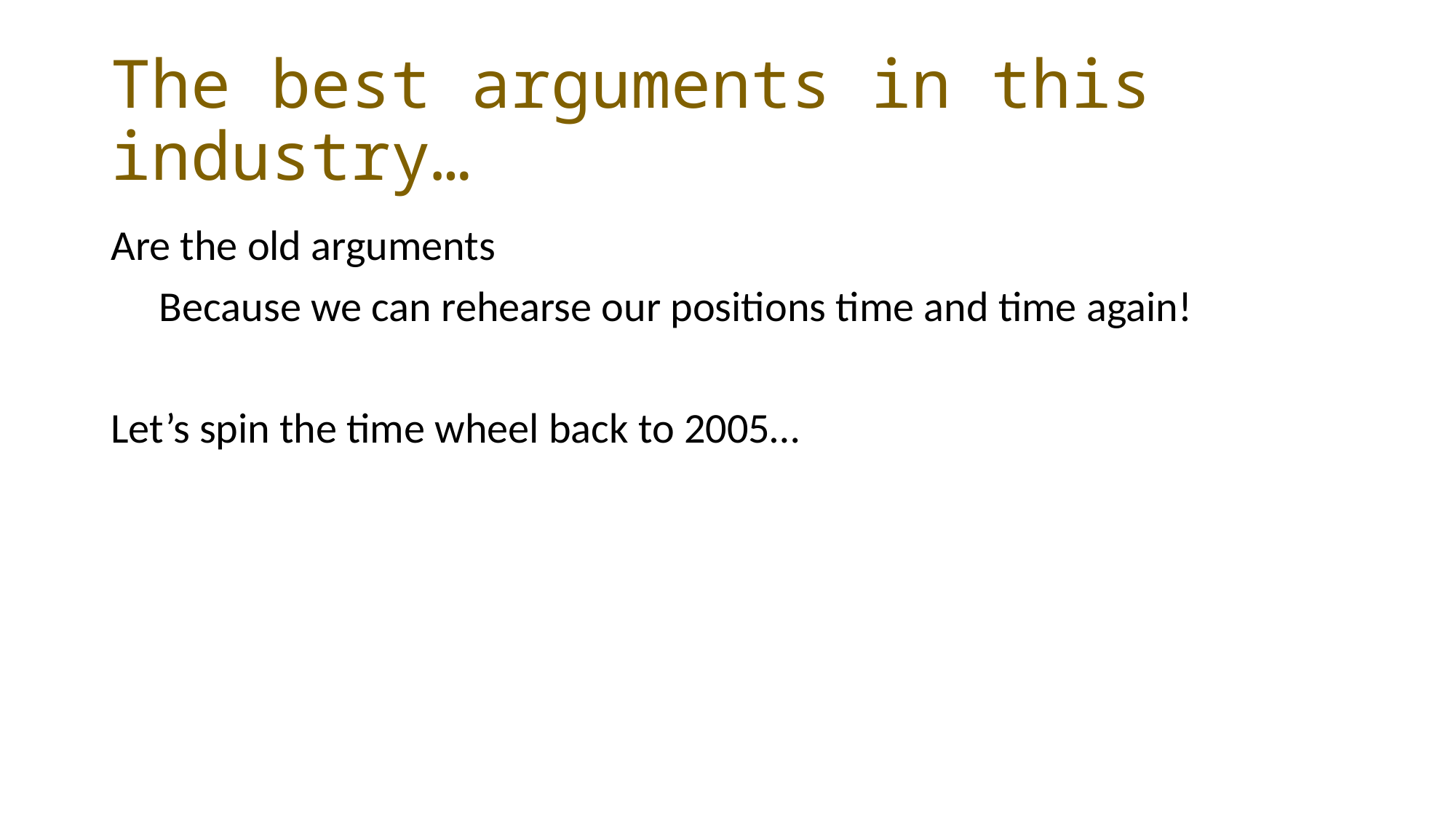

# The best arguments in this industry…
Are the old arguments
     Because we can rehearse our positions time and time again!

Let’s spin the time wheel back to 2005…